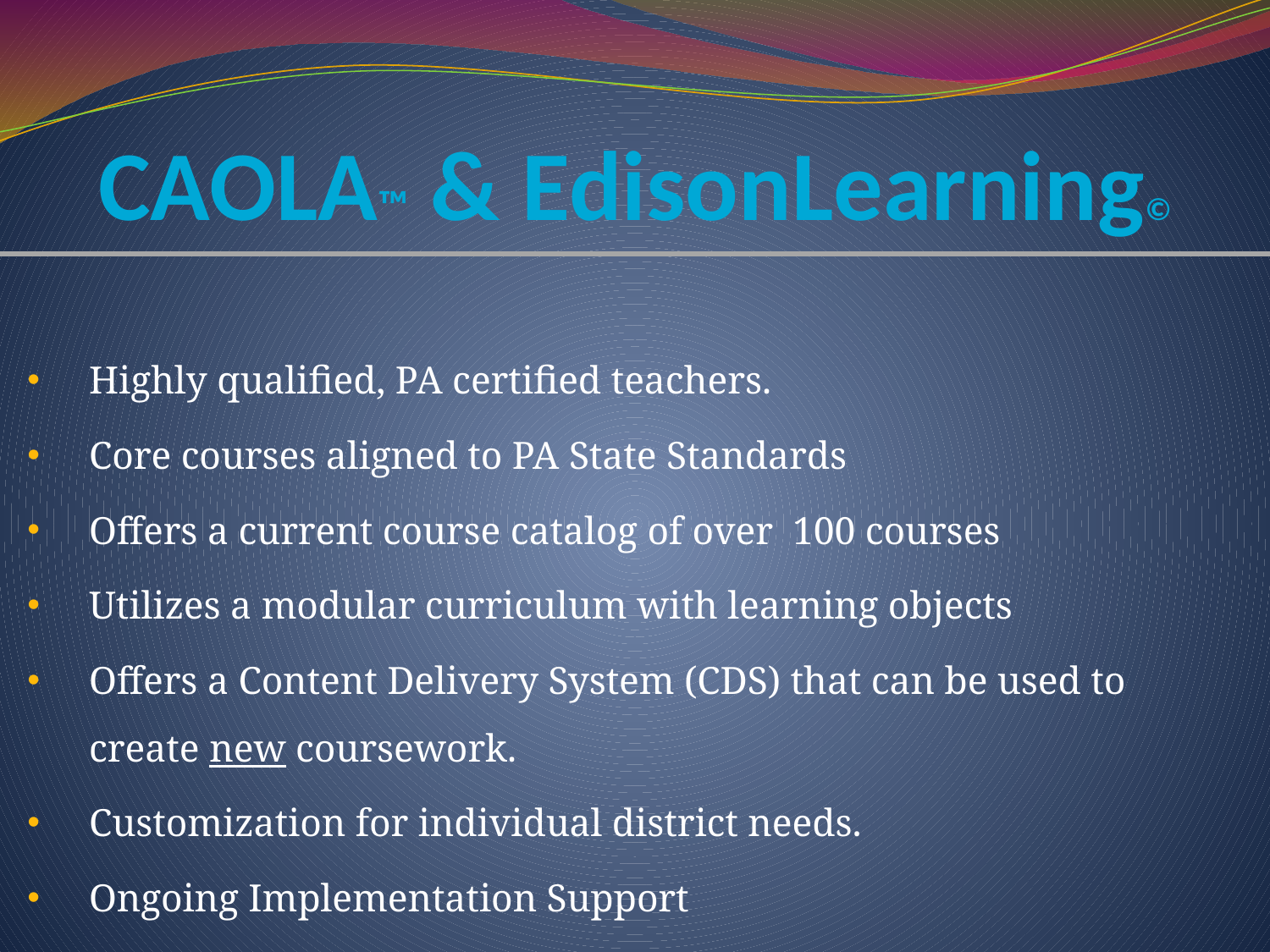

# CAOLA™ & EdisonLearning©
Highly qualified, PA certified teachers.
Core courses aligned to PA State Standards
Offers a current course catalog of over  100 courses
Utilizes a modular curriculum with learning objects
Offers a Content Delivery System (CDS) that can be used to create new coursework.
Customization for individual district needs.
Ongoing Implementation Support